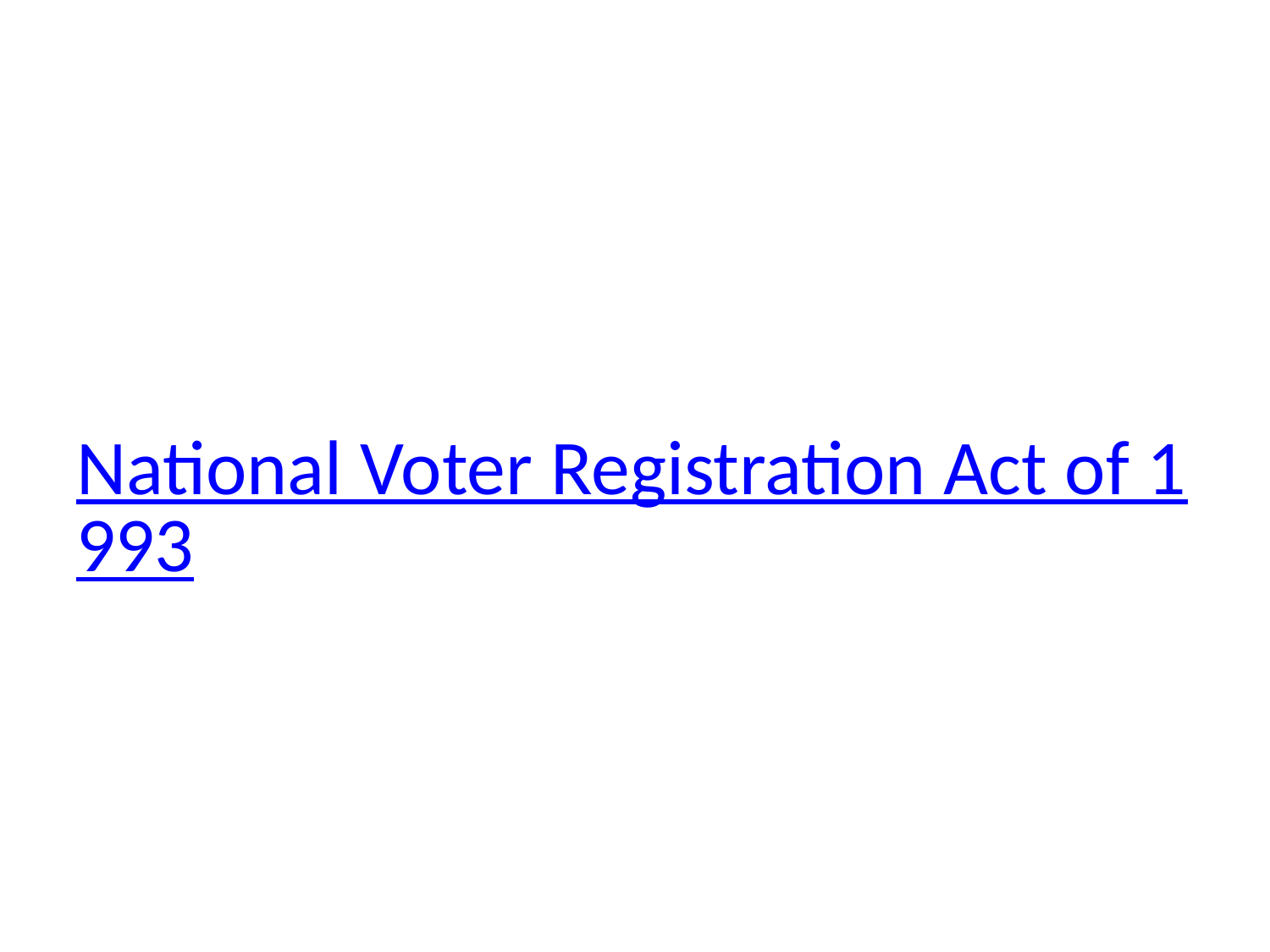

# National Voter Registration Act of 1993